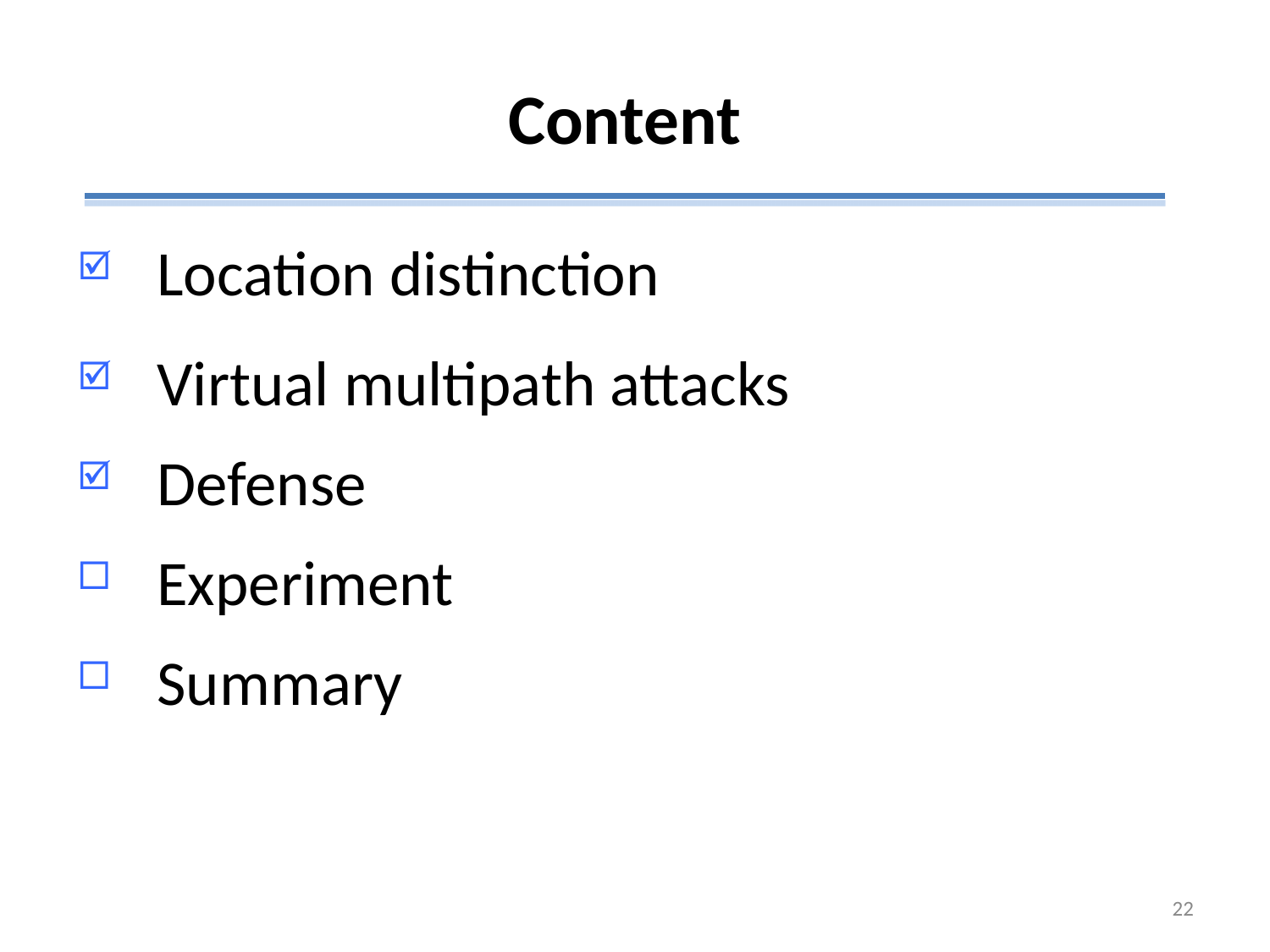

# Content
Location distinction
Virtual multipath attacks
Defense
Experiment
Summary
22